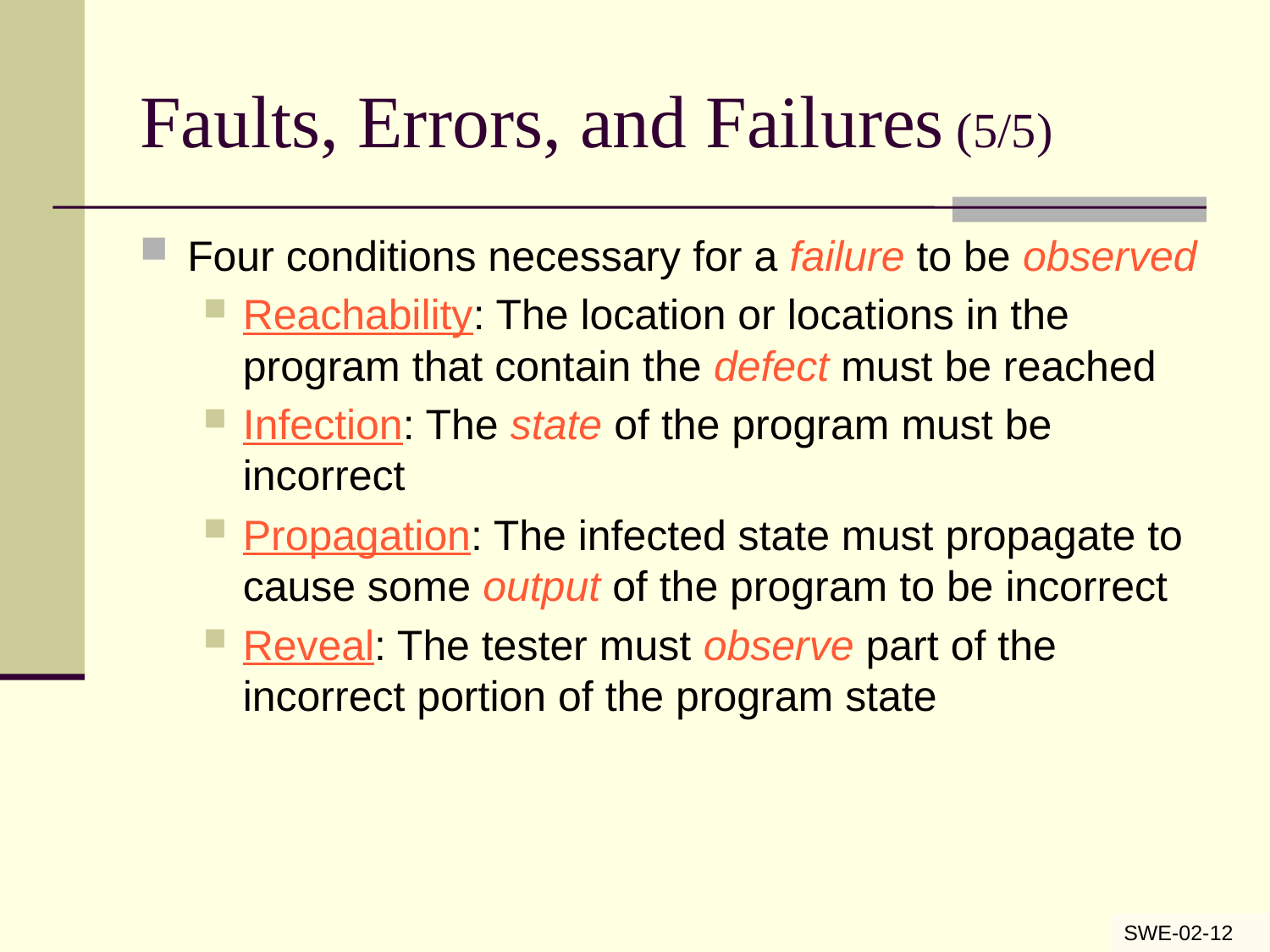

# Faults, Errors, and Failures (5/5)
Four conditions necessary for a failure to be observed
Reachability: The location or locations in the program that contain the defect must be reached
Infection: The state of the program must be incorrect
Propagation: The infected state must propagate to cause some output of the program to be incorrect
Reveal: The tester must observe part of the incorrect portion of the program state